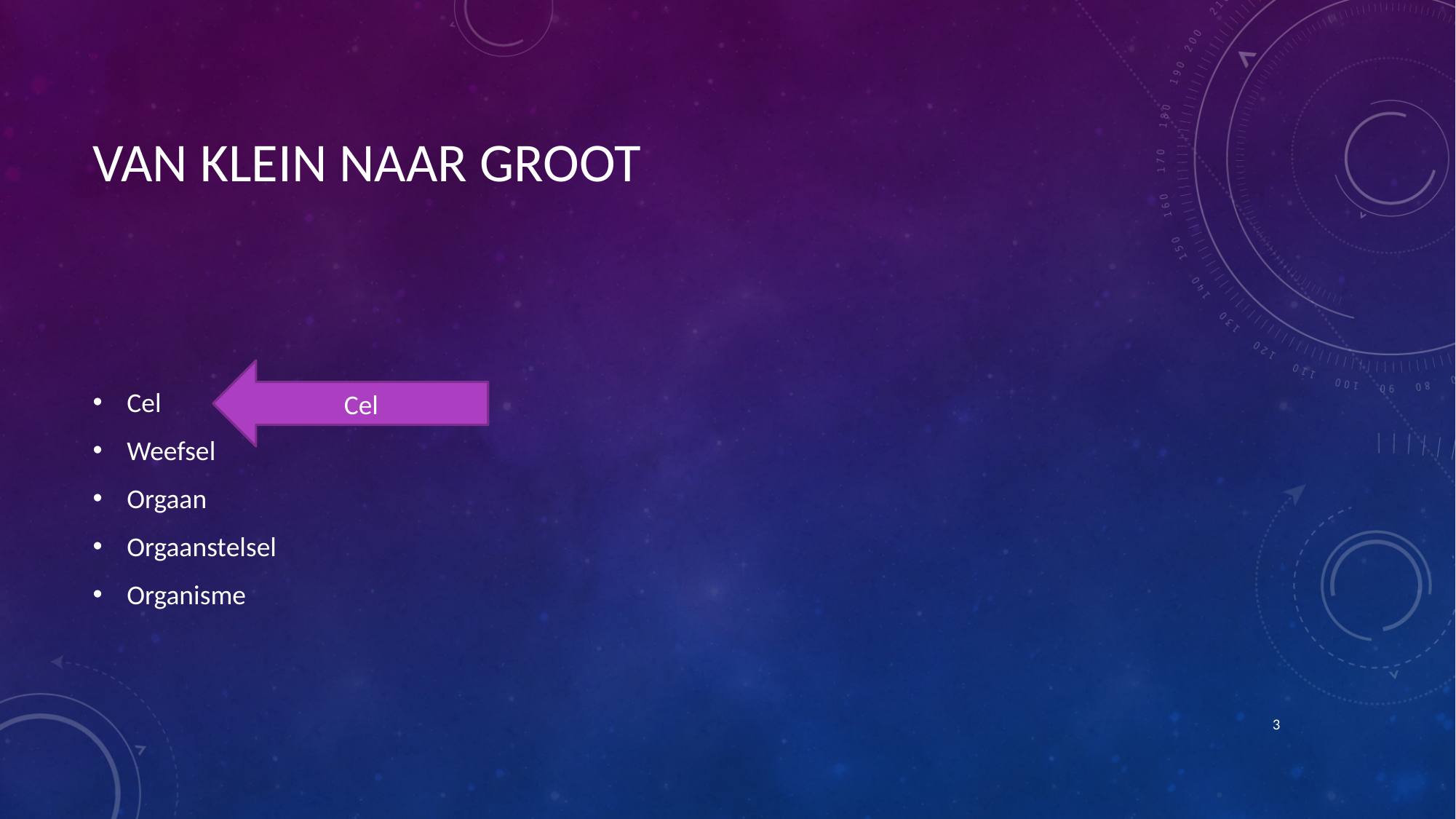

# Van klein naar groot

Cel
Weefsel
Orgaan
Orgaanstelsel
Organisme
Cel
3